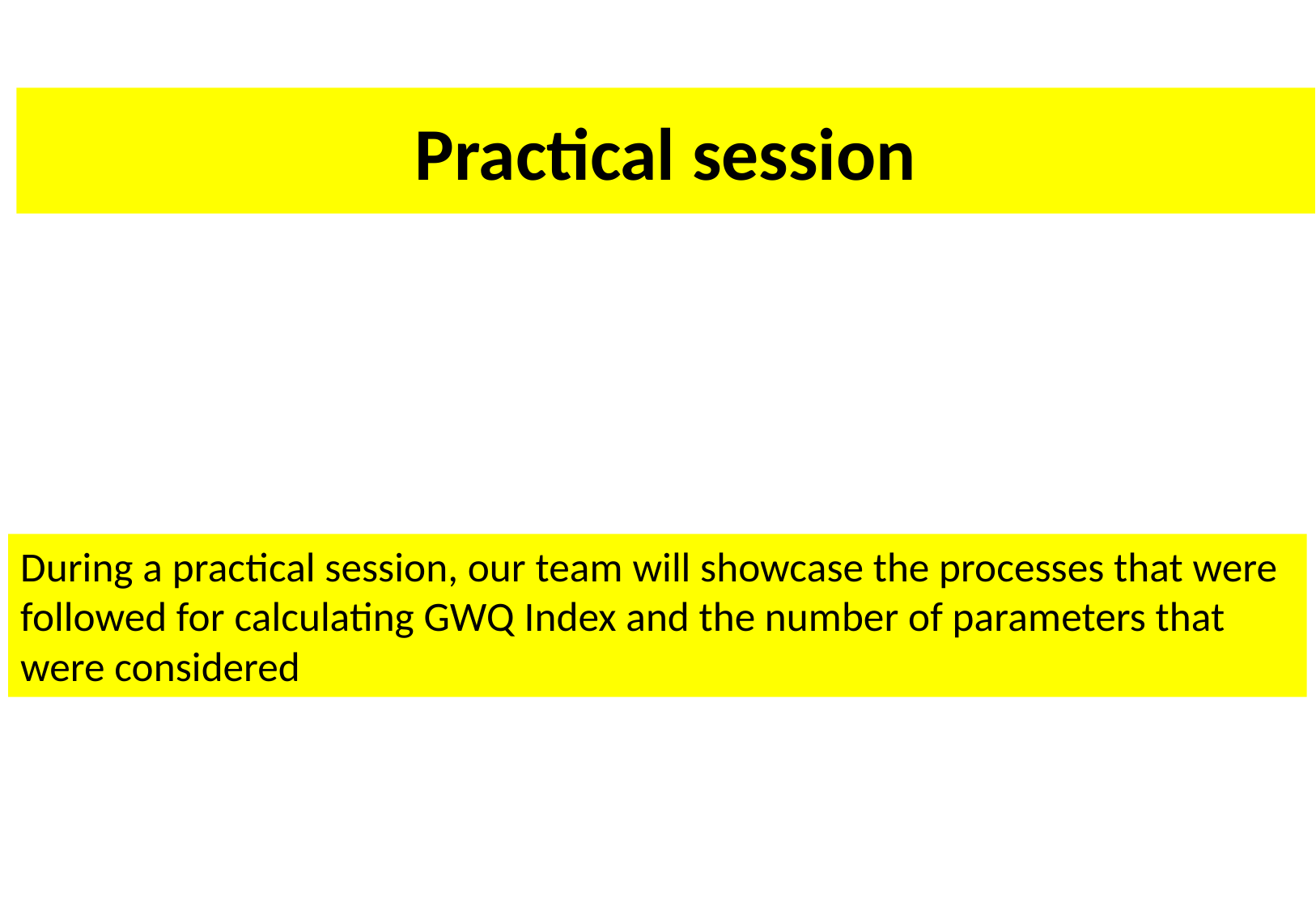

# Practical session
During a practical session, our team will showcase the processes that were followed for calculating GWQ Index and the number of parameters that were considered